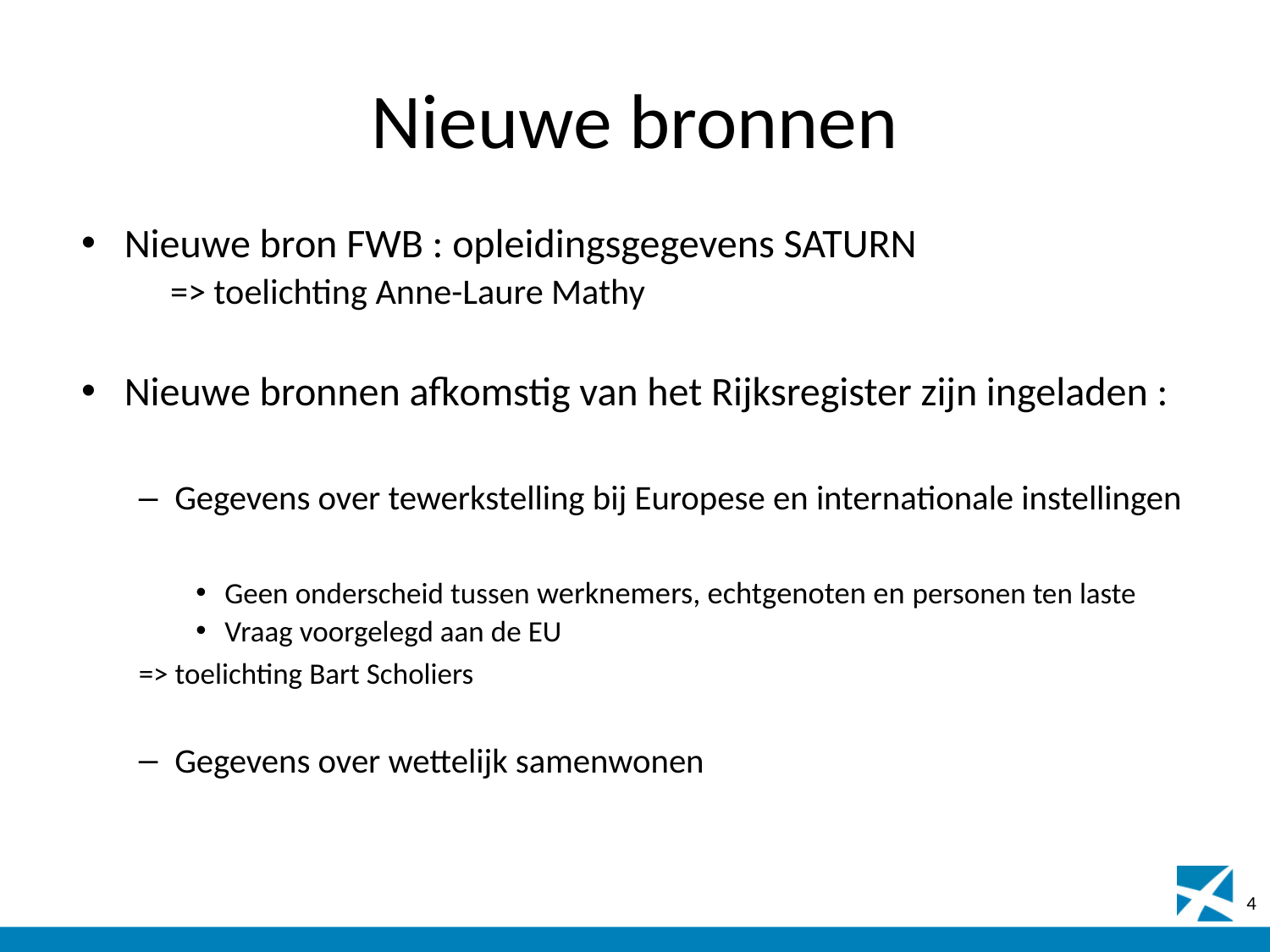

# Nieuwe bronnen
Nieuwe bron FWB : opleidingsgegevens SATURN
	=> toelichting Anne-Laure Mathy

Nieuwe bronnen afkomstig van het Rijksregister zijn ingeladen :

Gegevens over tewerkstelling bij Europese en internationale instellingen

Geen onderscheid tussen werknemers, echtgenoten en personen ten laste
Vraag voorgelegd aan de EU
	=> toelichting Bart Scholiers

Gegevens over wettelijk samenwonen